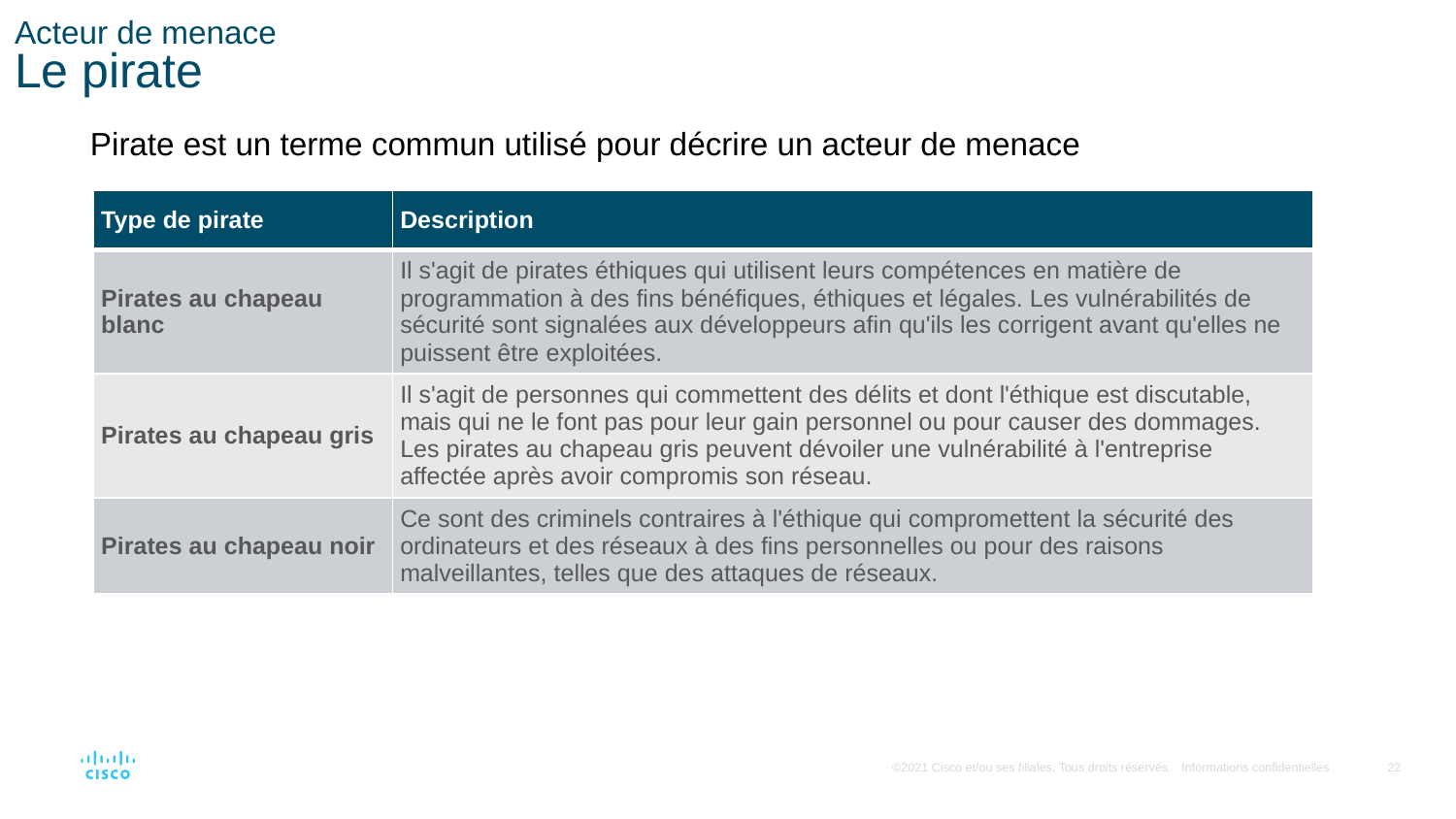

# Acteur de menace Le pirate
Pirate est un terme commun utilisé pour décrire un acteur de menace
| Type de pirate | Description |
| --- | --- |
| Pirates au chapeau blanc | Il s'agit de pirates éthiques qui utilisent leurs compétences en matière de programmation à des fins bénéfiques, éthiques et légales. Les vulnérabilités de sécurité sont signalées aux développeurs afin qu'ils les corrigent avant qu'elles ne puissent être exploitées. |
| Pirates au chapeau gris | Il s'agit de personnes qui commettent des délits et dont l'éthique est discutable, mais qui ne le font pas pour leur gain personnel ou pour causer des dommages. Les pirates au chapeau gris peuvent dévoiler une vulnérabilité à l'entreprise affectée après avoir compromis son réseau. |
| Pirates au chapeau noir | Ce sont des criminels contraires à l'éthique qui compromettent la sécurité des ordinateurs et des réseaux à des fins personnelles ou pour des raisons malveillantes, telles que des attaques de réseaux. |